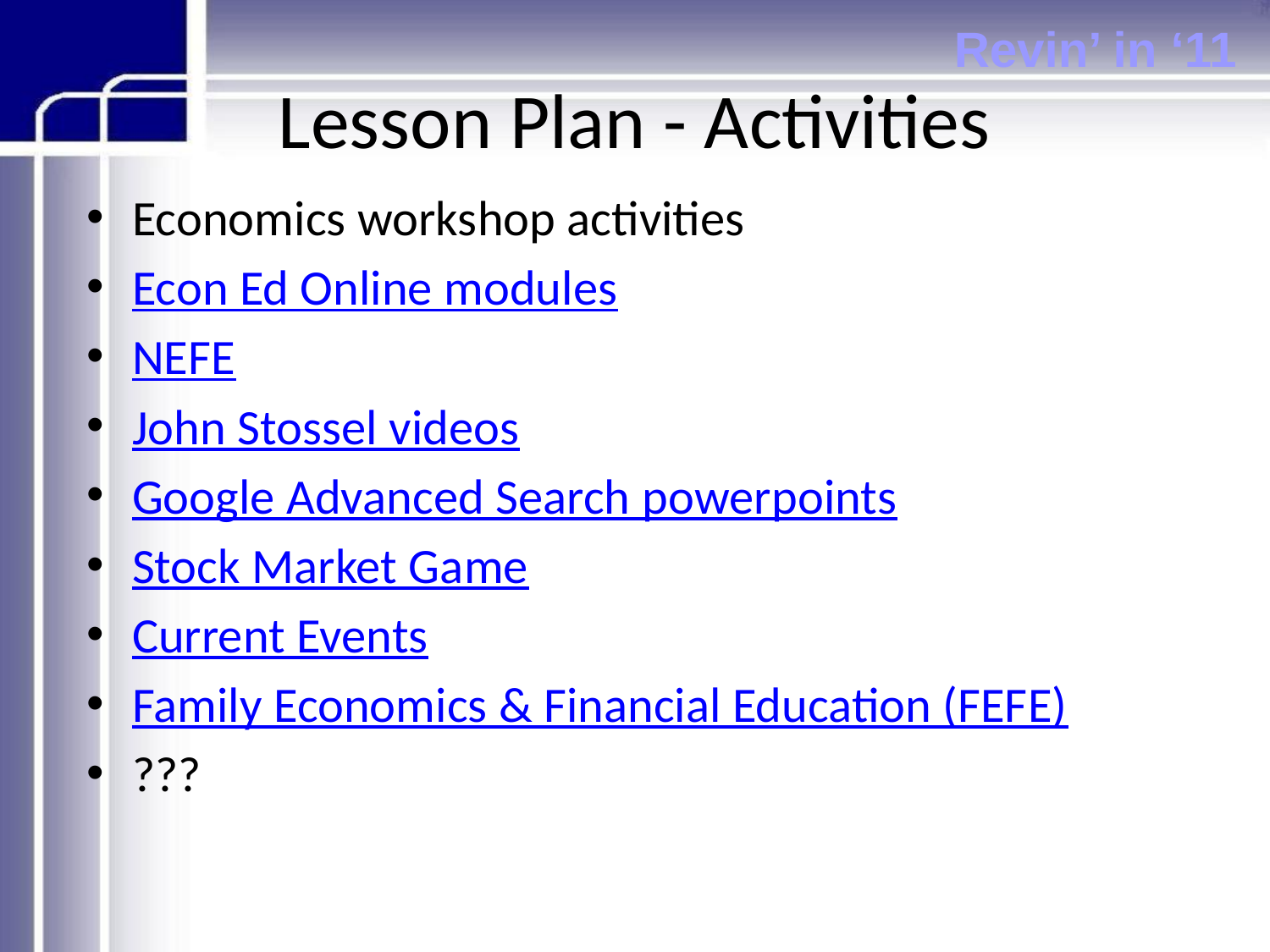

# Lesson Plan - Activities
Economics workshop activities
Econ Ed Online modules
NEFE
John Stossel videos
Google Advanced Search powerpoints
Stock Market Game
Current Events
Family Economics & Financial Education (FEFE)
???